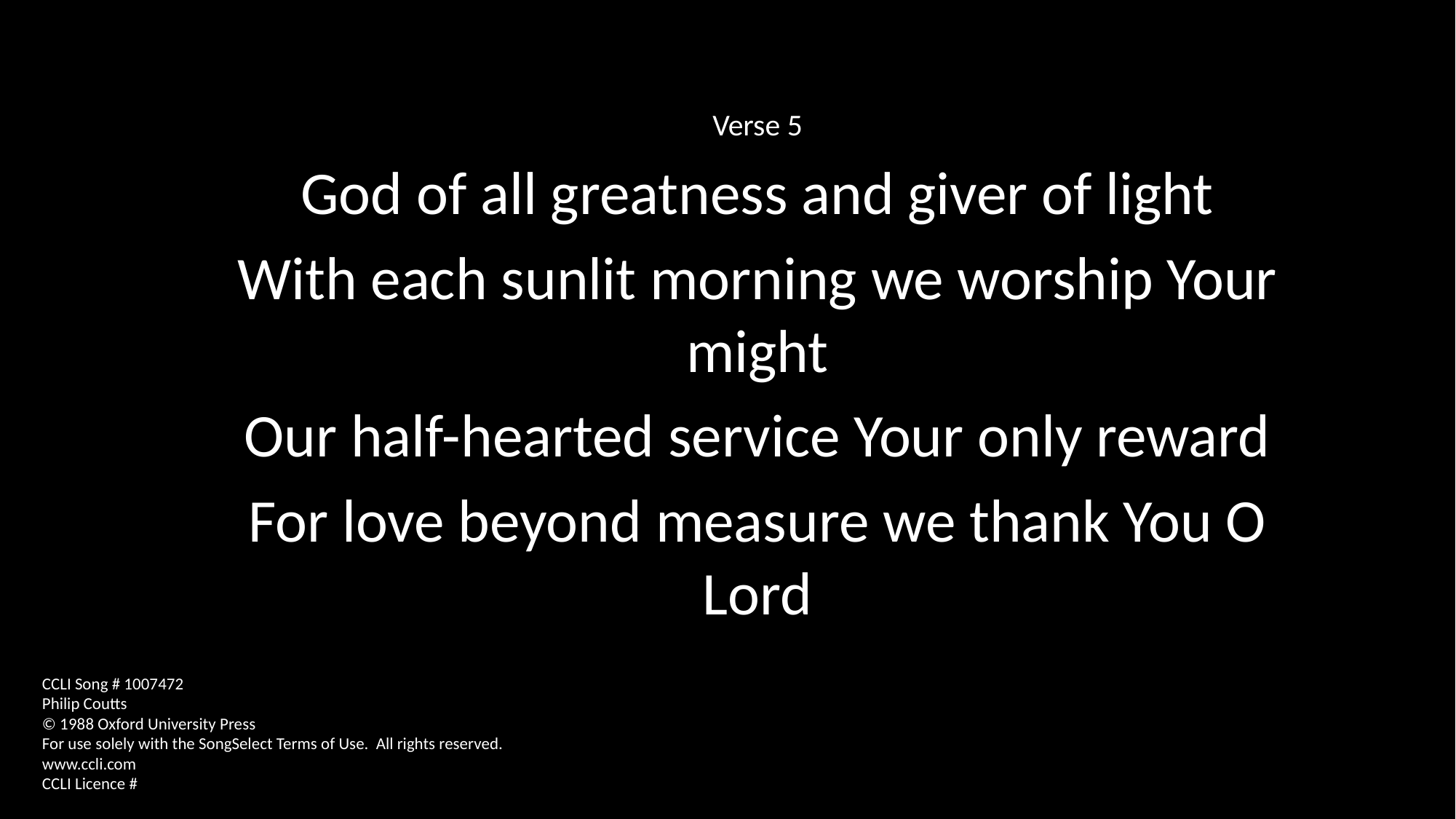

Verse 5
God of all greatness and giver of light
With each sunlit morning we worship Your might
Our half-hearted service Your only reward
For love beyond measure we thank You O Lord
CCLI Song # 1007472
Philip Coutts
© 1988 Oxford University Press
For use solely with the SongSelect Terms of Use.  All rights reserved. www.ccli.com
CCLI Licence #